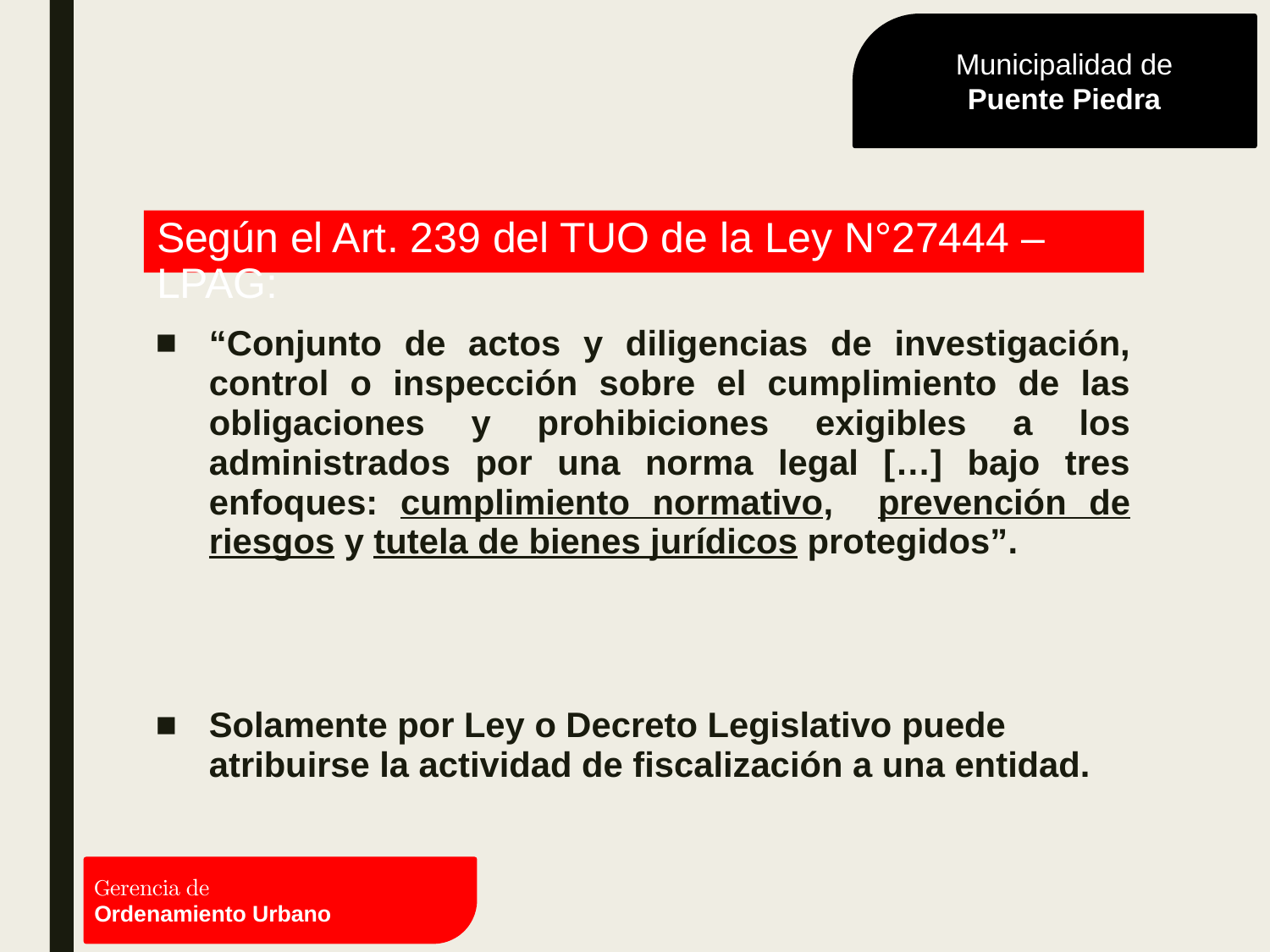

Municipalidad de
Puente Piedra
# Según el Art. 239 del TUO de la Ley N°27444 – LPAG:
“Conjunto de actos y diligencias de investigación, control o inspección sobre el cumplimiento de las obligaciones y prohibiciones exigibles a los administrados por una norma legal […] bajo tres enfoques: cumplimiento normativo,  prevención de riesgos y tutela de bienes jurídicos protegidos”.

Solamente por Ley o Decreto Legislativo puede atribuirse la actividad de fiscalización a una entidad.

Gerencia de
Ordenamiento Urbano